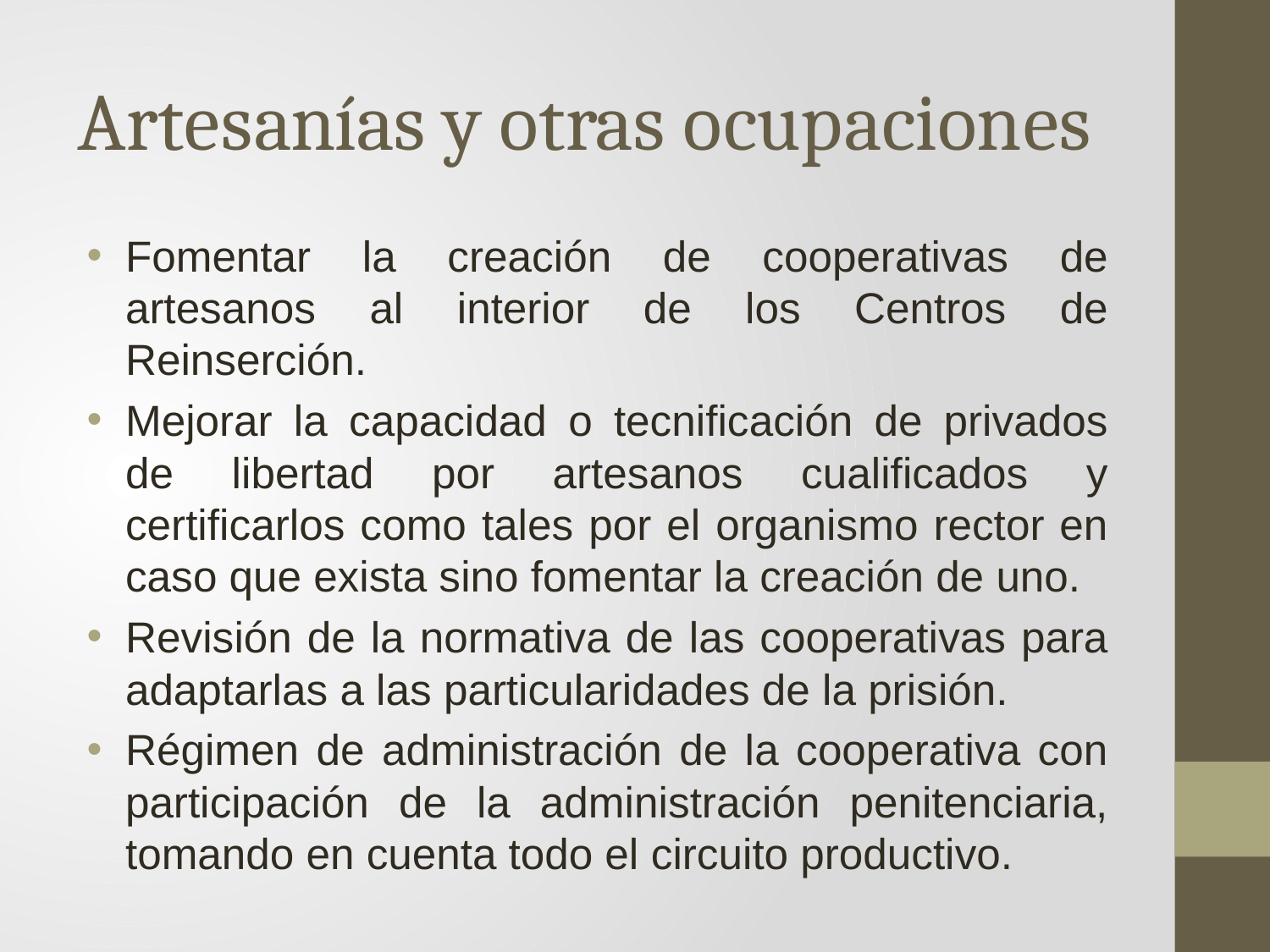

# Artesanías y otras ocupaciones
Fomentar la creación de cooperativas de artesanos al interior de los Centros de Reinserción.
Mejorar la capacidad o tecnificación de privados de libertad por artesanos cualificados y certificarlos como tales por el organismo rector en caso que exista sino fomentar la creación de uno.
Revisión de la normativa de las cooperativas para adaptarlas a las particularidades de la prisión.
Régimen de administración de la cooperativa con participación de la administración penitenciaria, tomando en cuenta todo el circuito productivo.